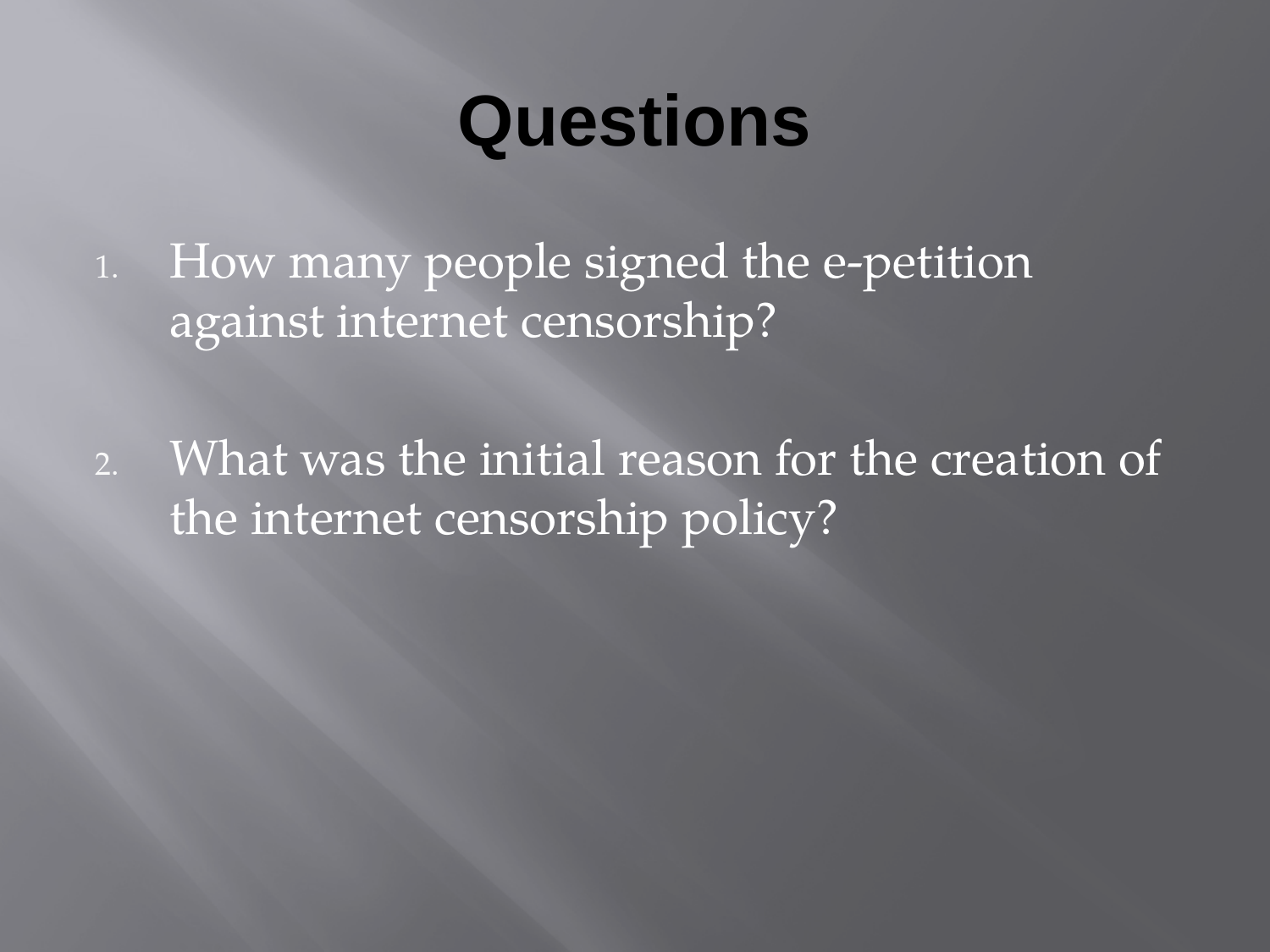

How many people signed the e-petition against internet censorship?

What was the initial reason for the creation of the internet censorship policy?
# Questions